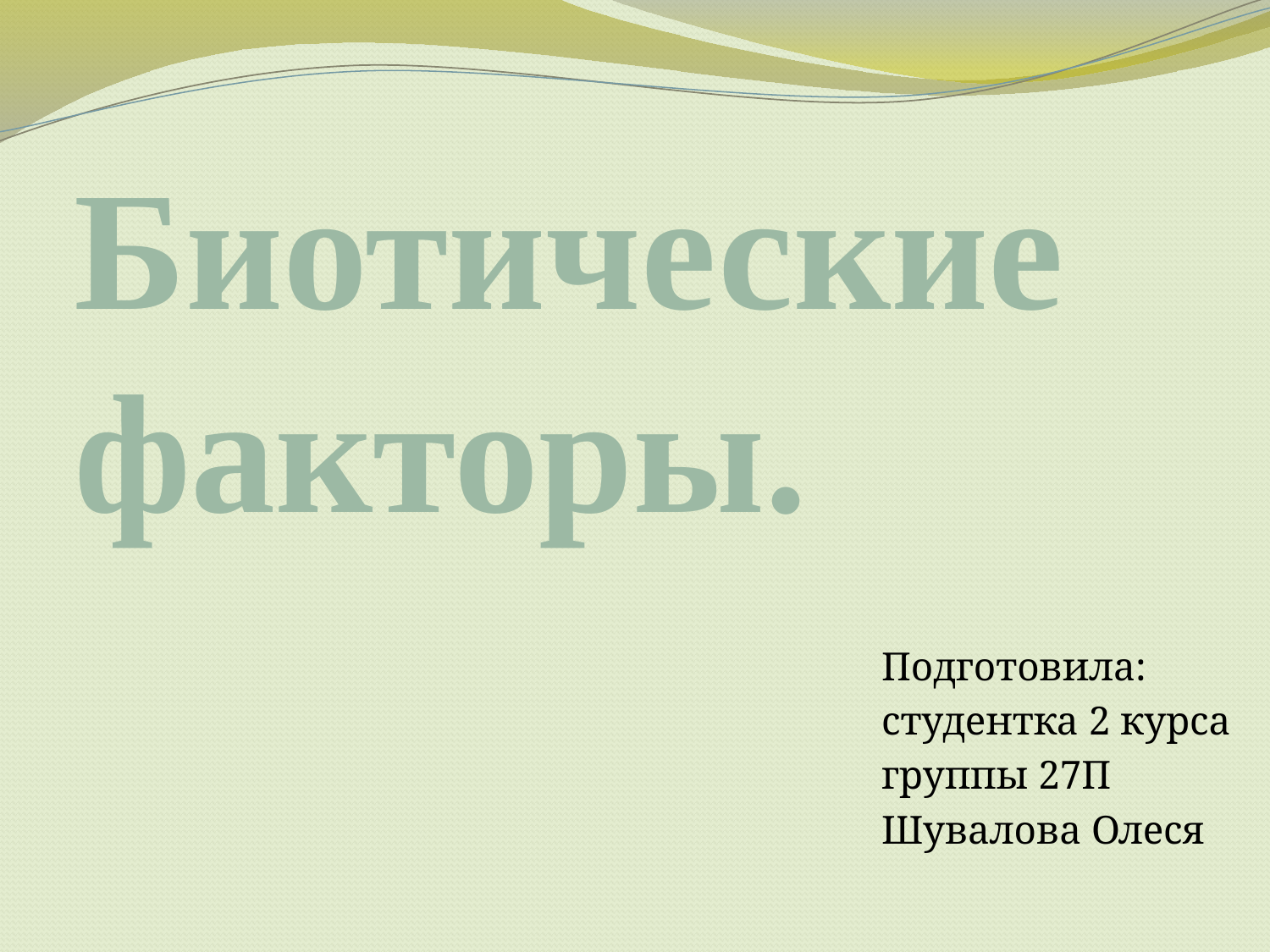

# Биотические факторы.
Подготовила:
студентка 2 курса
группы 27П
Шувалова Олеся